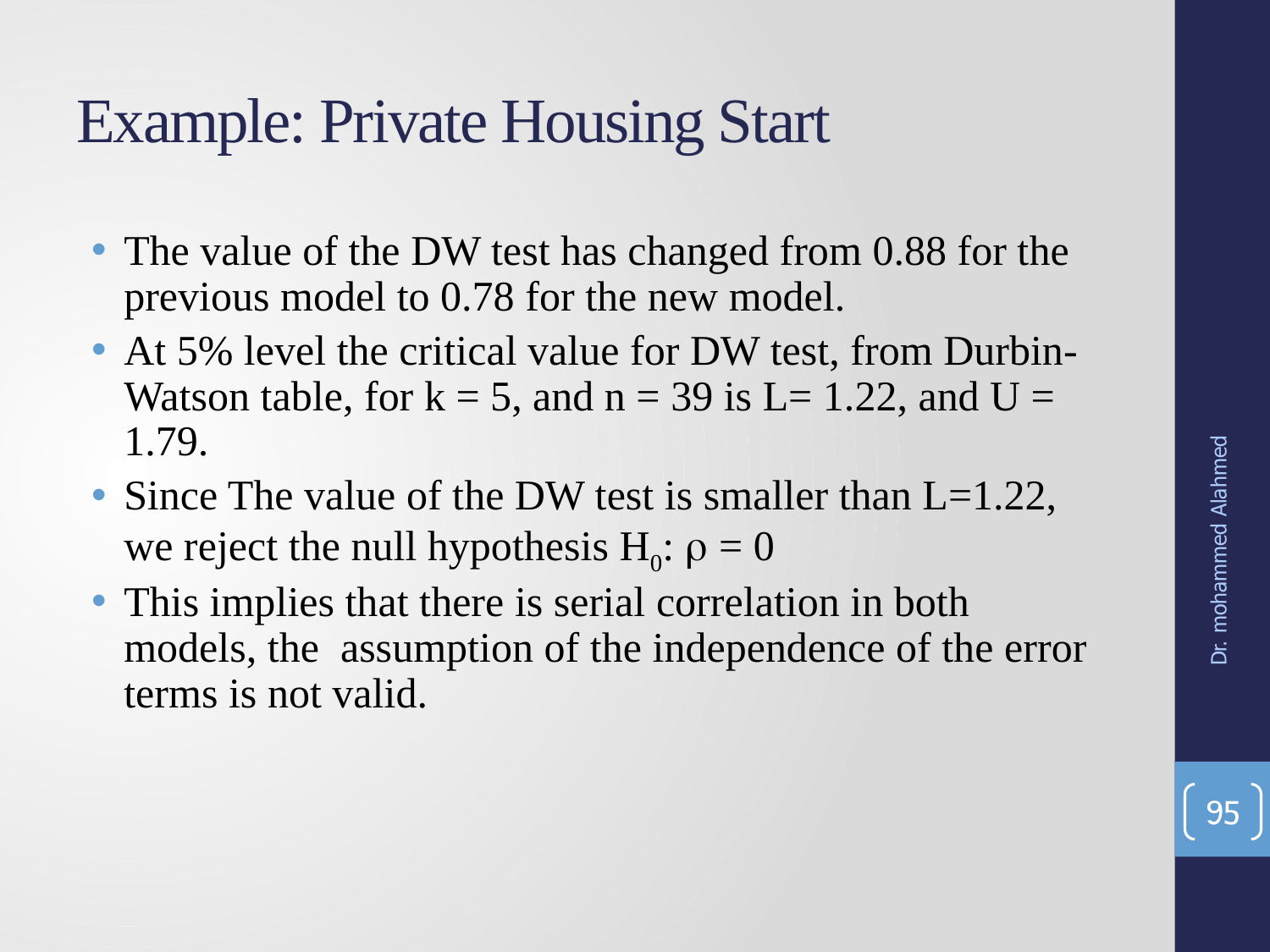

# Example: Private Housing Start
The value of the DW test has changed from 0.88 for the previous model to 0.78 for the new model.
At 5% level the critical value for DW test, from Durbin-Watson table, for k = 5, and n = 39 is L= 1.22, and U = 1.79.
Since The value of the DW test is smaller than L=1.22, we reject the null hypothesis H0: ρ = 0
This implies that there is serial correlation in both    models, the  assumption of the independence of the error terms is not valid.

Dr. mohammed Alahmed
95